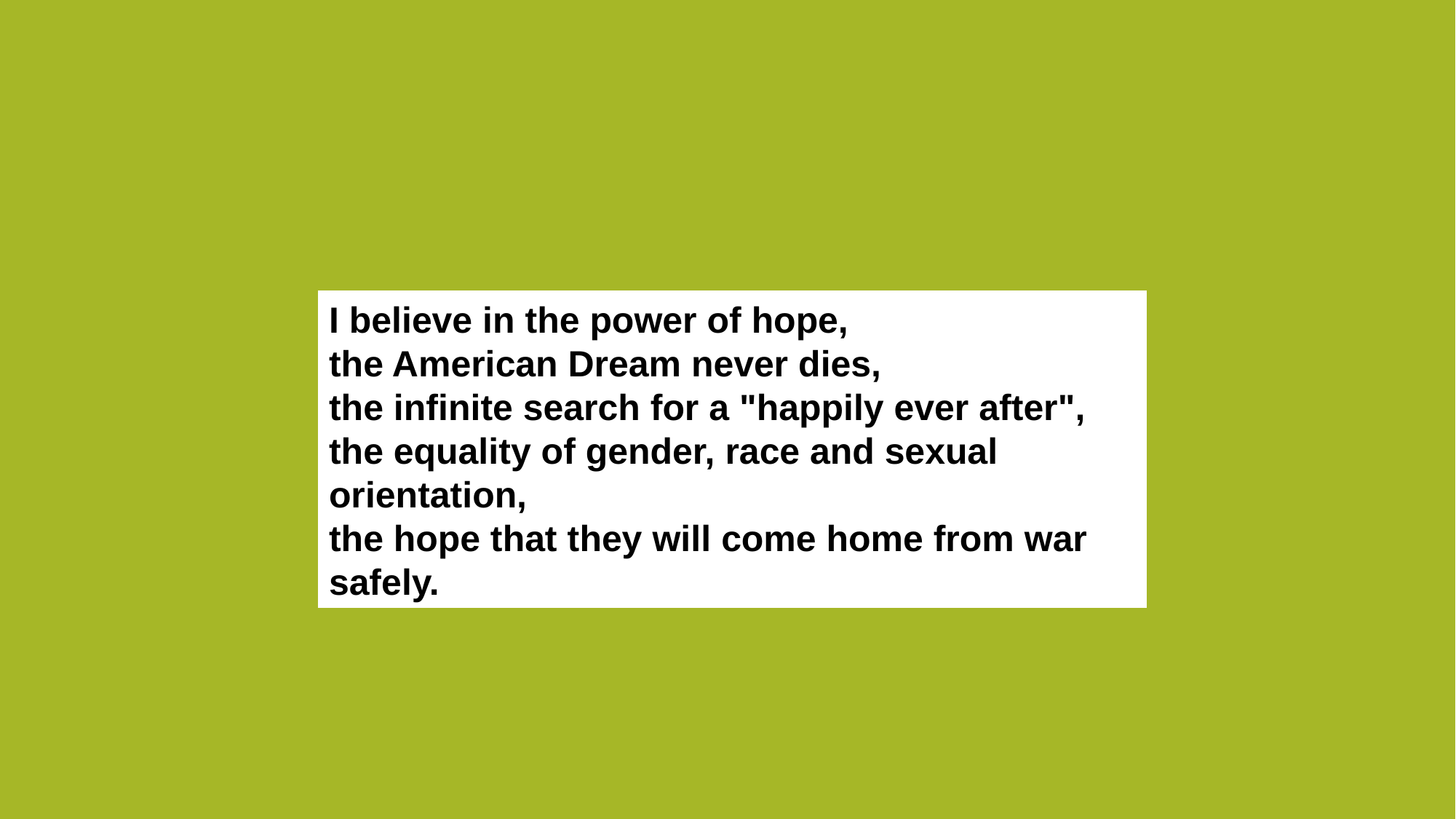

#
I believe in the power of hope,
the American Dream never dies,
the infinite search for a "happily ever after",
the equality of gender, race and sexual orientation,
the hope that they will come home from war safely.